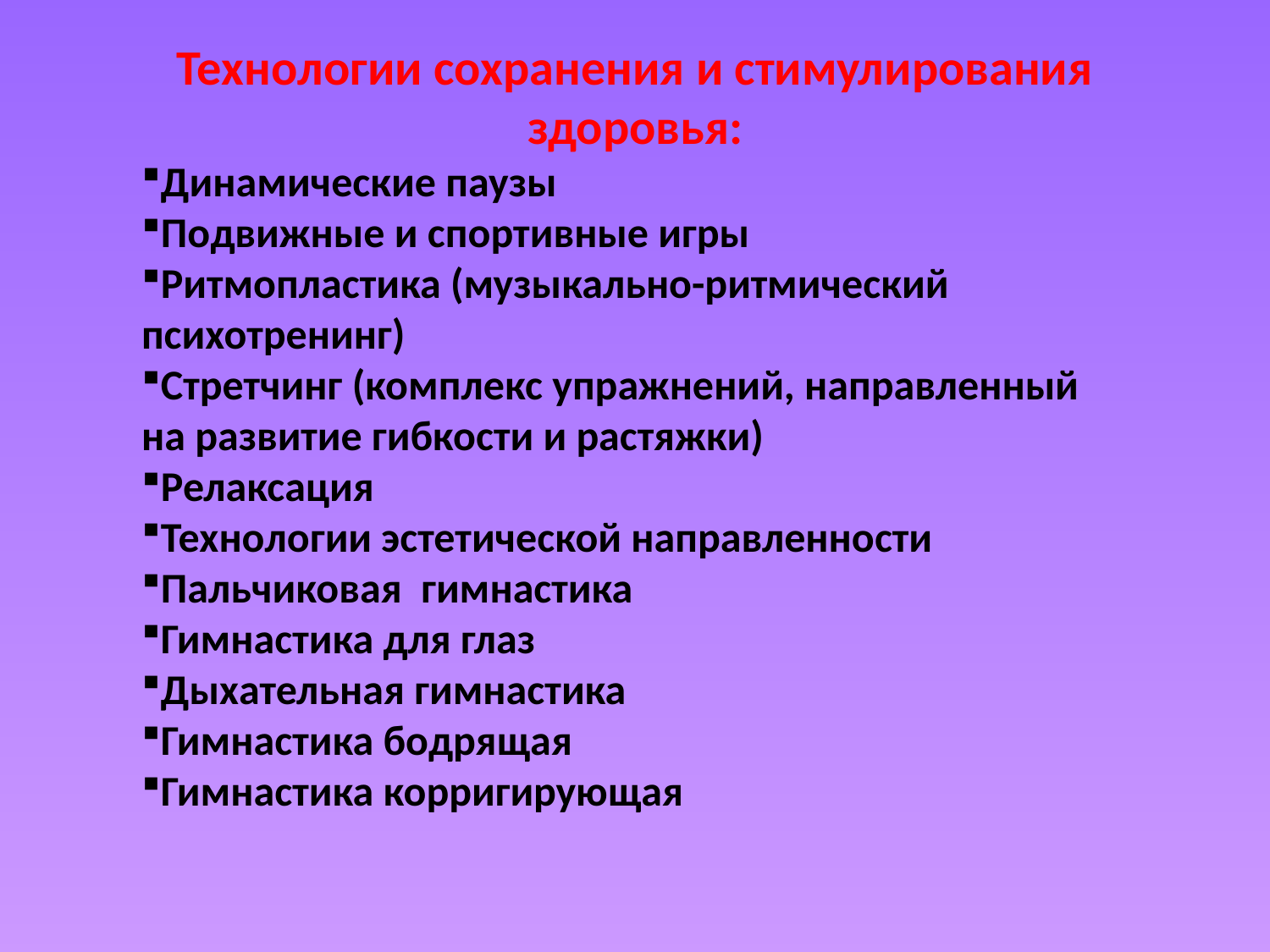

Технологии сохранения и стимулирования здоровья:
Динамические паузы
Подвижные и спортивные игры
Ритмопластика (музыкально-ритмический психотренинг)
Стретчинг (комплекс упражнений, направленный на развитие гибкости и растяжки)
Релаксация
Технологии эстетической направленности
Пальчиковая  гимнастика
Гимнастика для глаз
Дыхательная гимнастика
Гимнастика бодрящая
Гимнастика корригирующая